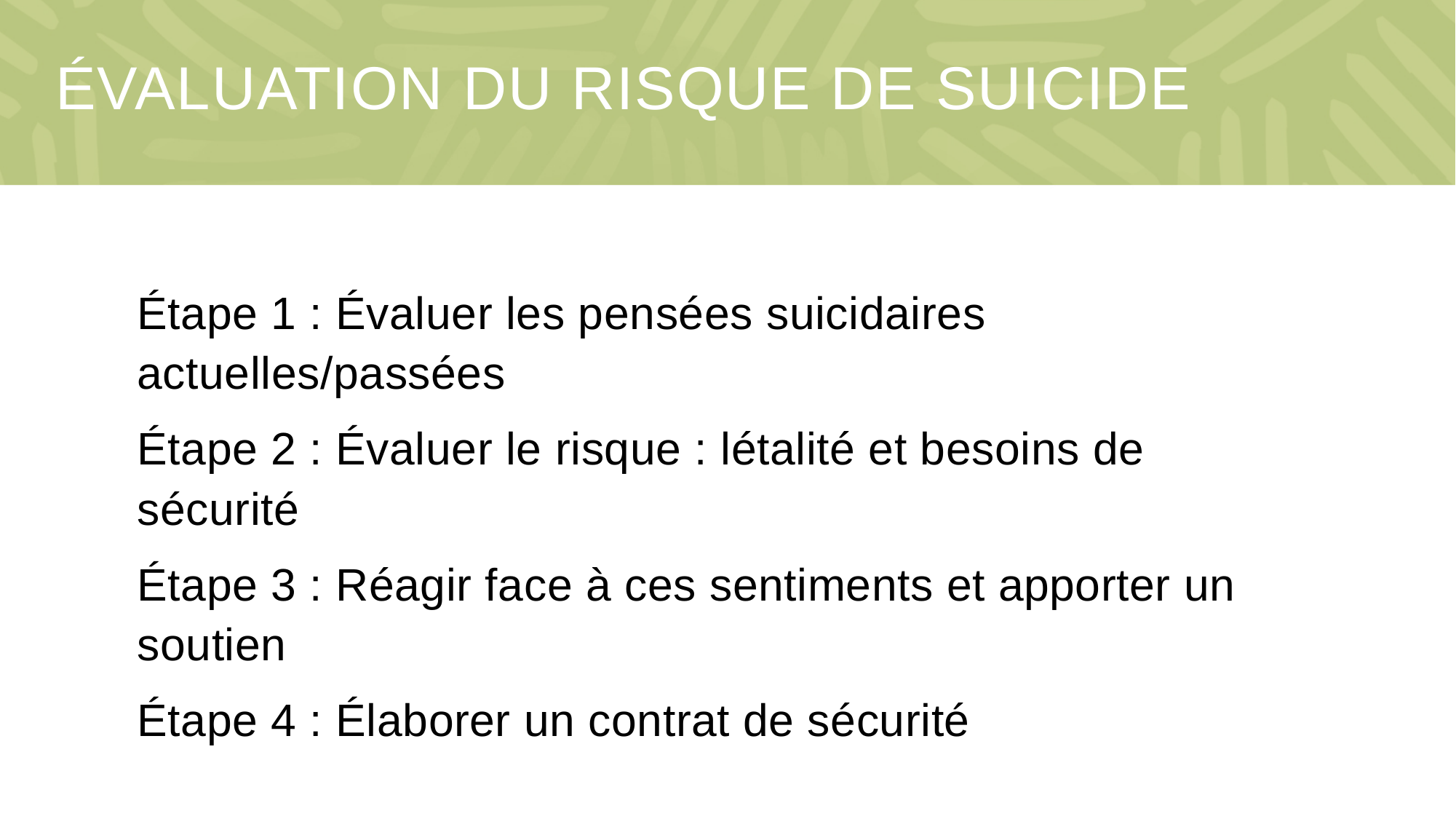

# ÉVALUATION DU RISQUE DE SUICIDE
Étape 1 : Évaluer les pensées suicidaires actuelles/passées
Étape 2 : Évaluer le risque : létalité et besoins de sécurité
Étape 3 : Réagir face à ces sentiments et apporter un soutien
Étape 4 : Élaborer un contrat de sécurité